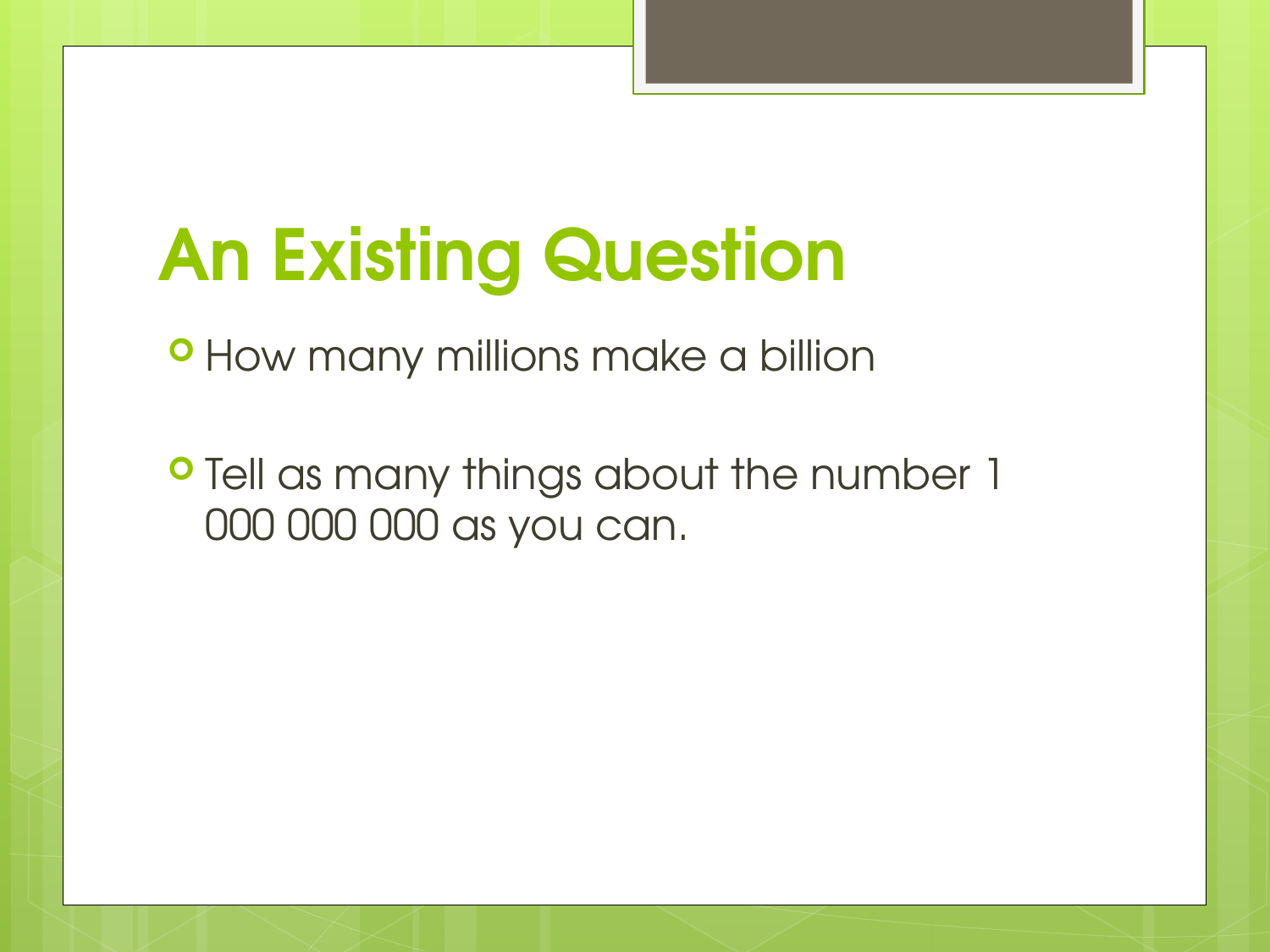

# An Existing Question
How many millions make a billion

Tell as many things about the number 1 000 000 000 as you can.